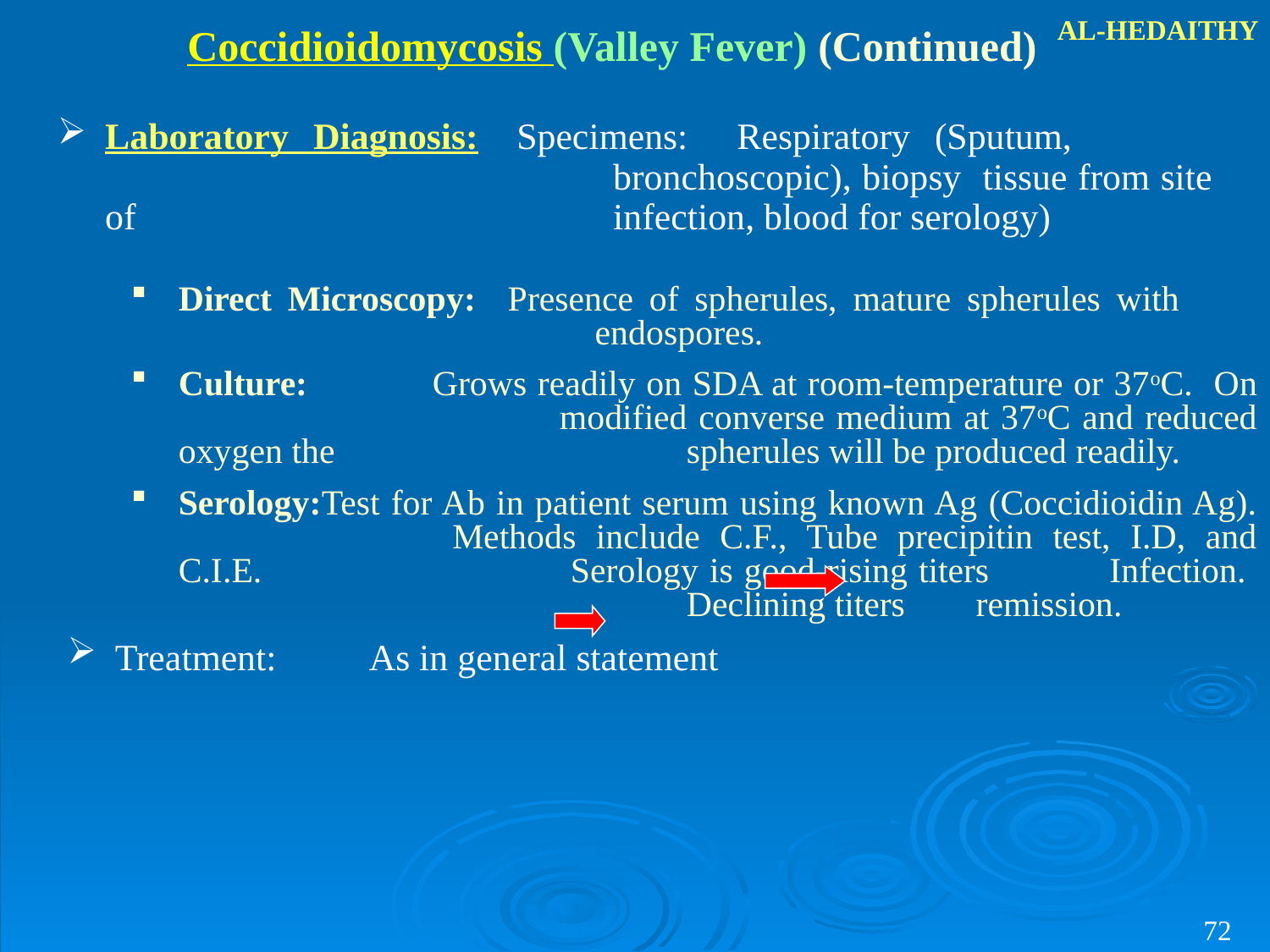

AL-HEDAITHY
Coccidioidomycosis (Valley Fever) (Continued)
Laboratory Diagnosis: 	Specimens:  Respiratory (Sputum, 					bronchoscopic), biopsy  tissue from site of 				infection, blood for serology)
Direct Microscopy:  Presence of spherules, mature spherules with 				    endospores.
Culture:	Grows readily on SDA at room-temperature or 37oC.  On 			modified converse medium at 37oC and reduced oxygen the 			spherules will be produced readily.
Serology:Test for Ab in patient serum using known Ag (Coccidioidin Ag).		 Methods include C.F., Tube precipitin test, I.D, and C.I.E.			 Serology is good-rising titers	   Infection.  			 	Declining titers 	    remission.
Treatment:	As in general statement

72